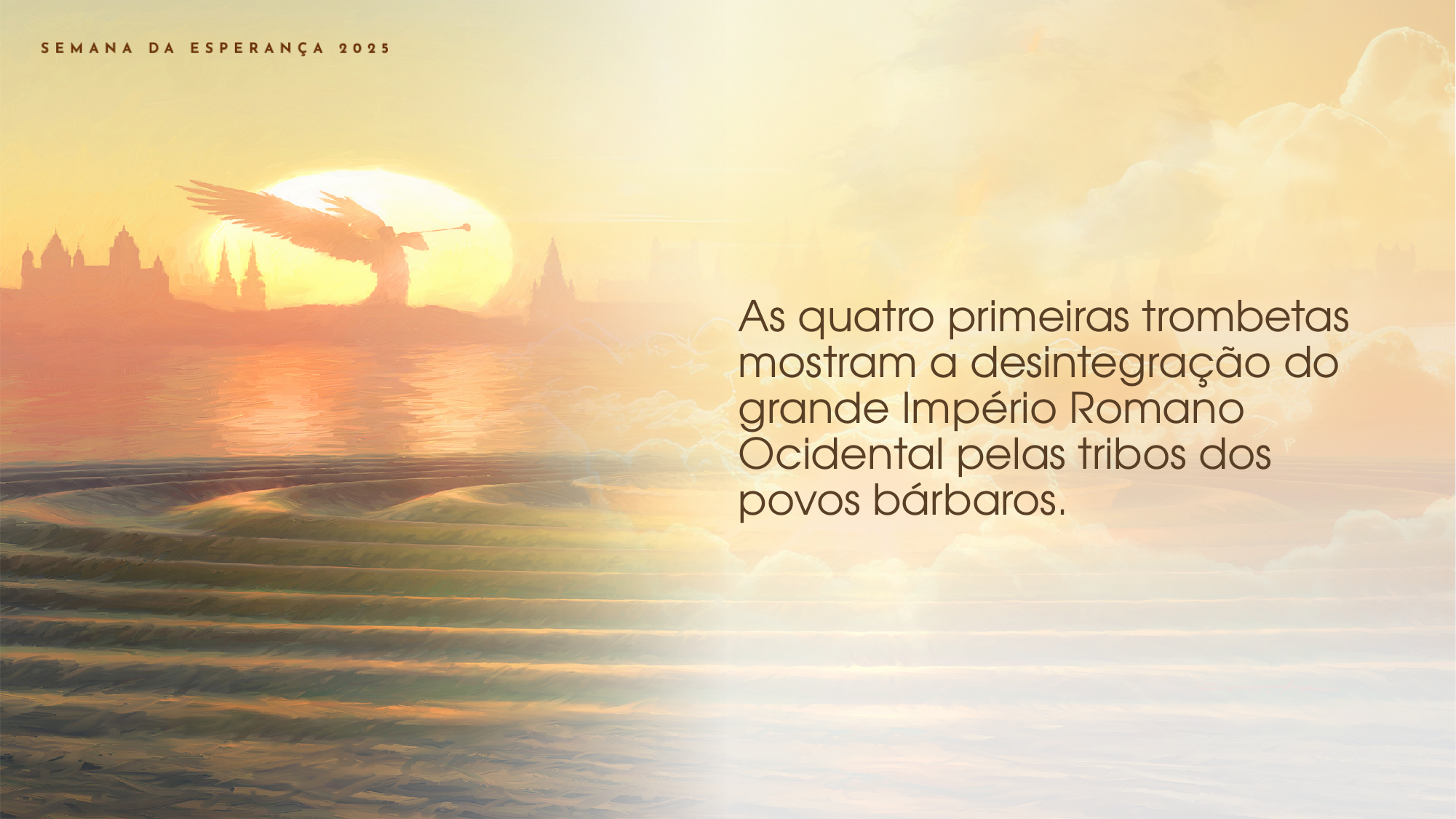

As quatro primeiras trombetas mostram a desintegração do grande Império Romano Ocidental pelas tribos dos povos bárbaros.